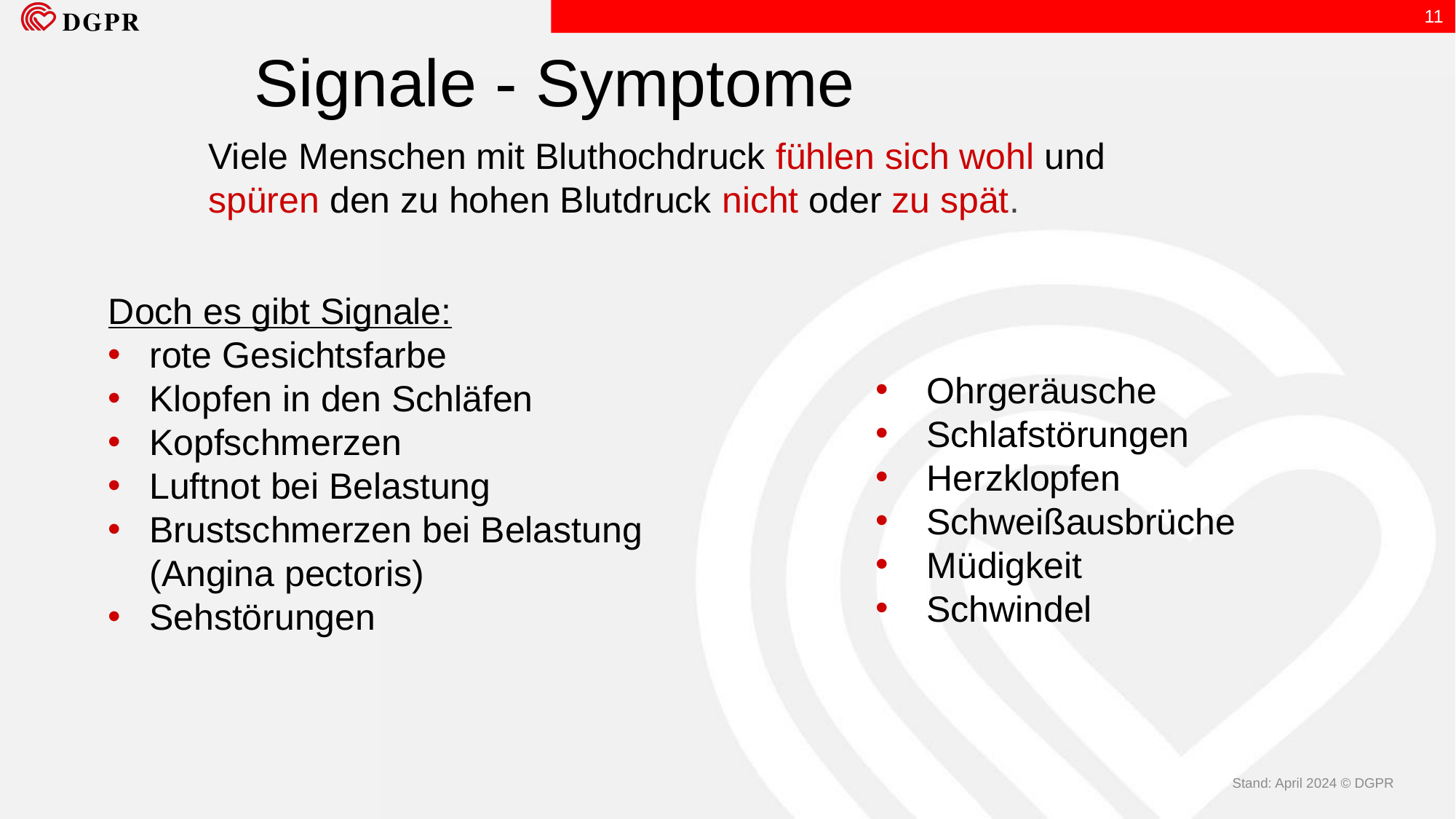

11
Signale - Symptome
Viele Menschen mit Bluthochdruck fühlen sich wohl und spüren den zu hohen Blutdruck nicht oder zu spät.

Doch es gibt Signale:
rote Gesichtsfarbe
Klopfen in den Schläfen
Kopfschmerzen
Luftnot bei Belastung
Brustschmerzen bei Belastung
(Angina pectoris)
Sehstörungen
 Ohrgeräusche
 Schlafstörungen
 Herzklopfen
 Schweißausbrüche
 Müdigkeit
 Schwindel
Stand: April 2024 © DGPR